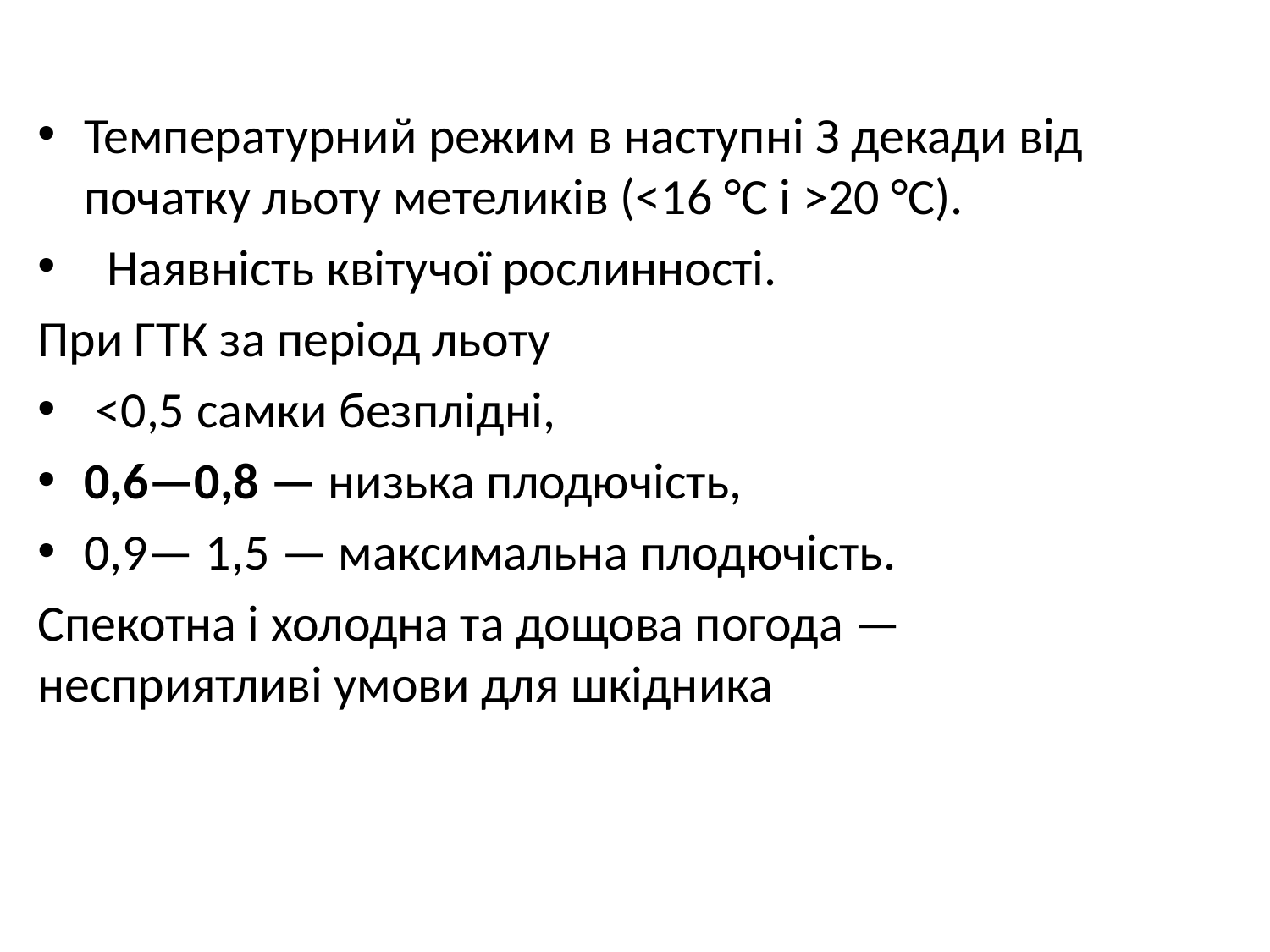

Температурний режим в наступні З декади від початку льоту метеликів (<16 °С і >20 °С).
  Наявність квітучої рослинності.
При ГТК за період льоту
 <0,5 самки безплідні,
0,6—0,8 — низька плодючість,
0,9— 1,5 — максимальна плодючість.
Спекотна і холодна та дощова погода — несприятливі умови для шкідника